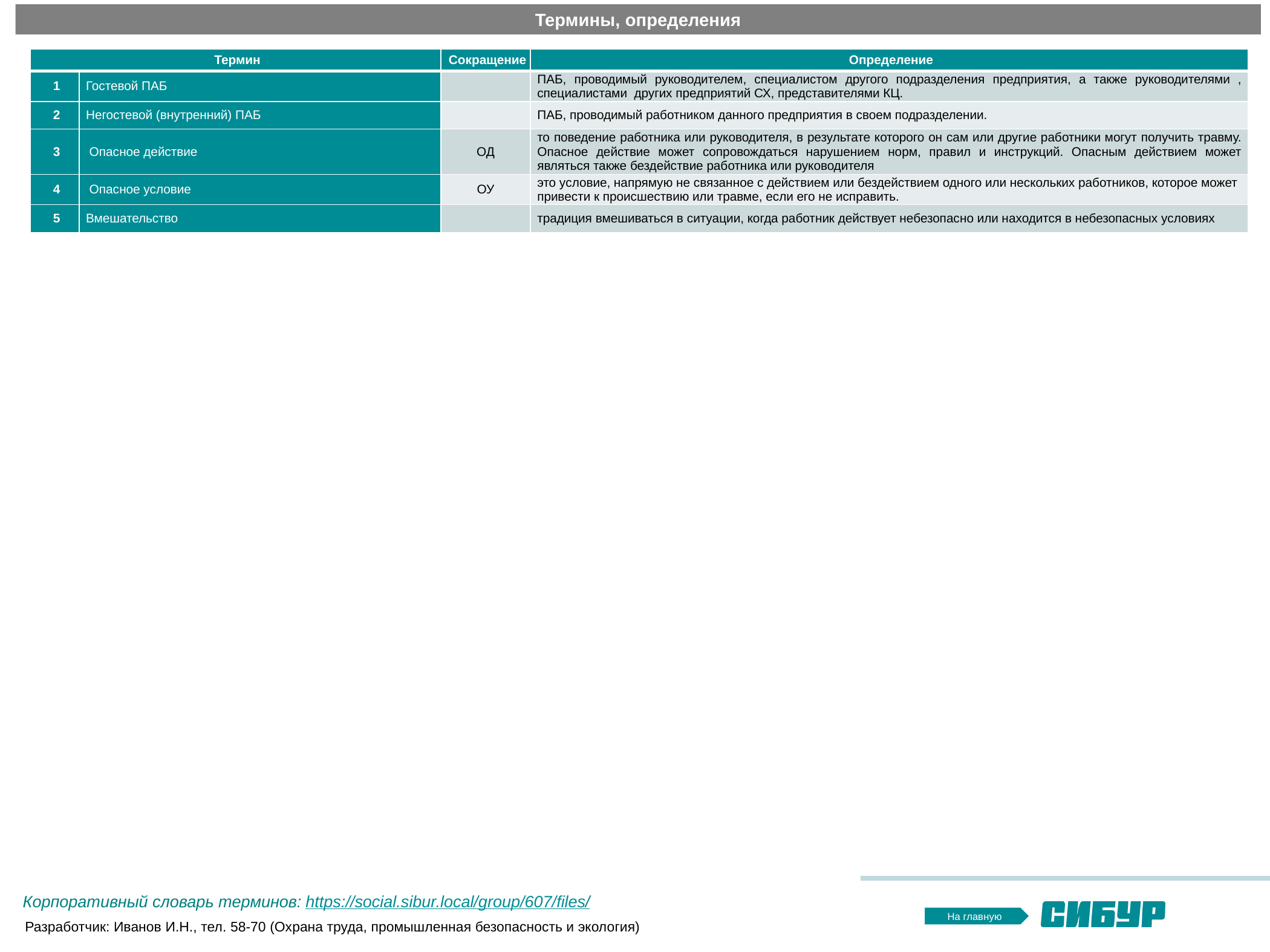

Термины, определения
| Термин |  | Сокращение | Определение |
| --- | --- | --- | --- |
| 1 | Гостевой ПАБ |  | ПАБ, проводимый руководителем, специалистом другого подразделения предприятия, а также руководителями , специалистами других предприятий СХ, представителями КЦ. |
| 2 | Негостевой (внутренний) ПАБ |  | ПАБ, проводимый работником данного предприятия в своем подразделении. |
| 3 | Опасное действие | ОД | то поведение работника или руководителя, в результате которого он сам или другие работники могут получить травму. Опасное действие может сопровождаться нарушением норм, правил и инструкций. Опасным действием может являться также бездействие работника или руководителя |
| 4 | Опасное условие | ОУ | это условие, напрямую не связанное с действием или бездействием одного или нескольких работников, которое может привести к происшествию или травме, если его не исправить. |
| 5 | Вмешательство |  | традиция вмешиваться в ситуации, когда работник действует небезопасно или находится в небезопасных условиях |

Корпоративный словарь терминов: https://social.sibur.local/group/607/files/
На главную
Разработчик: Иванов И.Н., тел. 58-70 (Охрана труда, промышленная безопасность и экология)